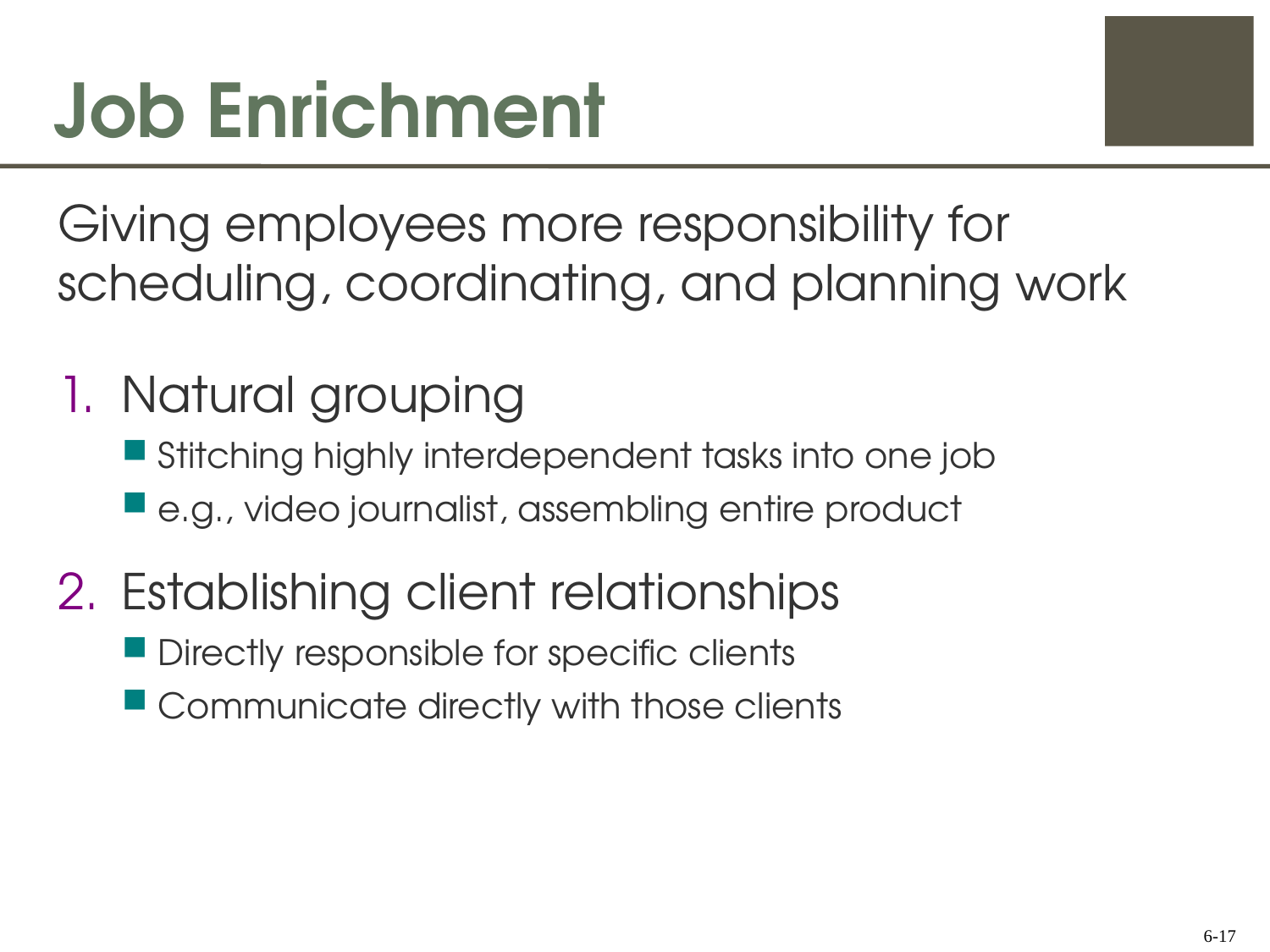

# Job Enrichment
Giving employees more responsibility for scheduling, coordinating, and planning work
Natural grouping
Stitching highly interdependent tasks into one job
e.g., video journalist, assembling entire product
Establishing client relationships
Directly responsible for specific clients
Communicate directly with those clients